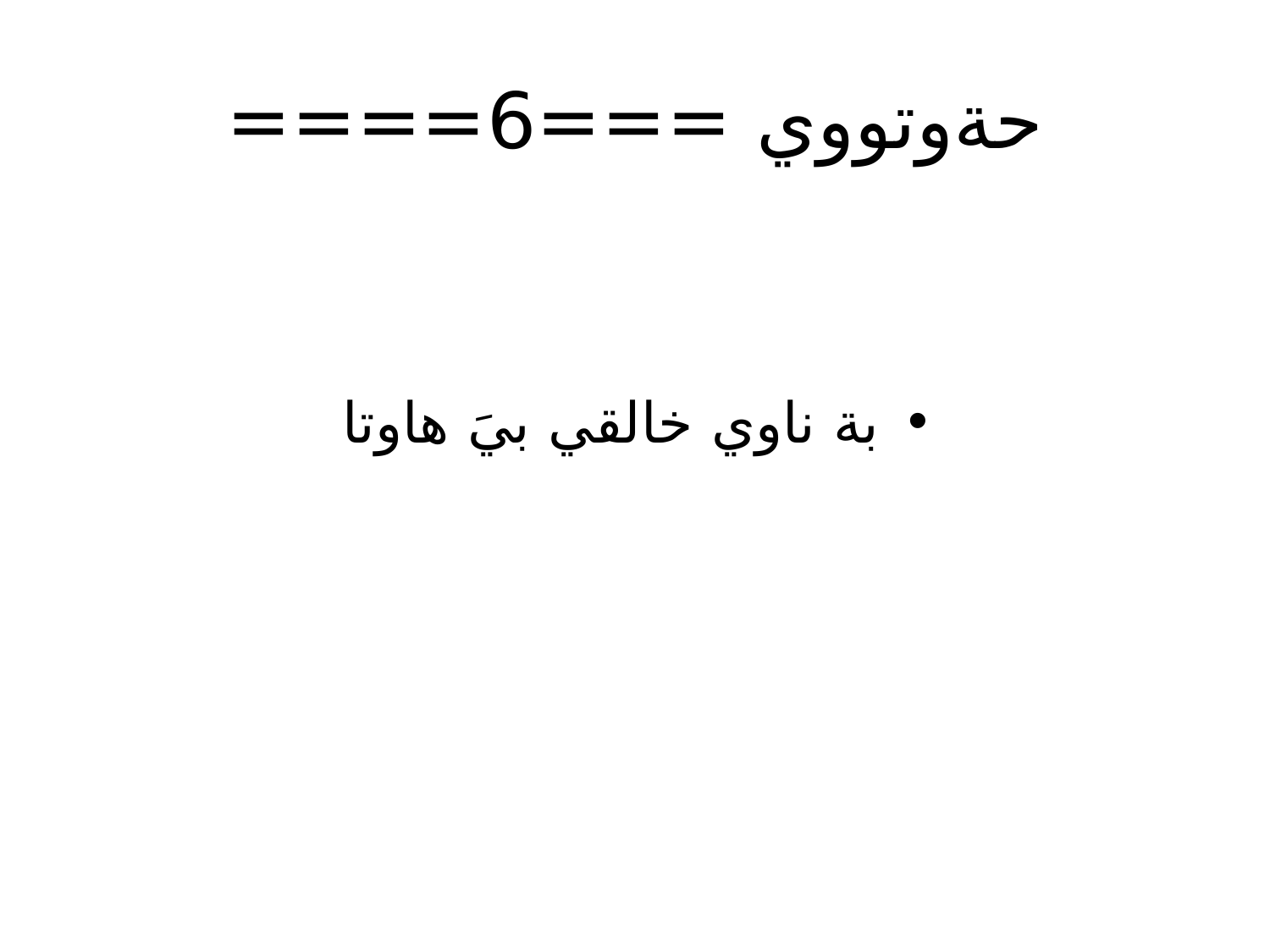

# حةوتووي ===6====

بة ناوي خالقي بيَ هاوتا